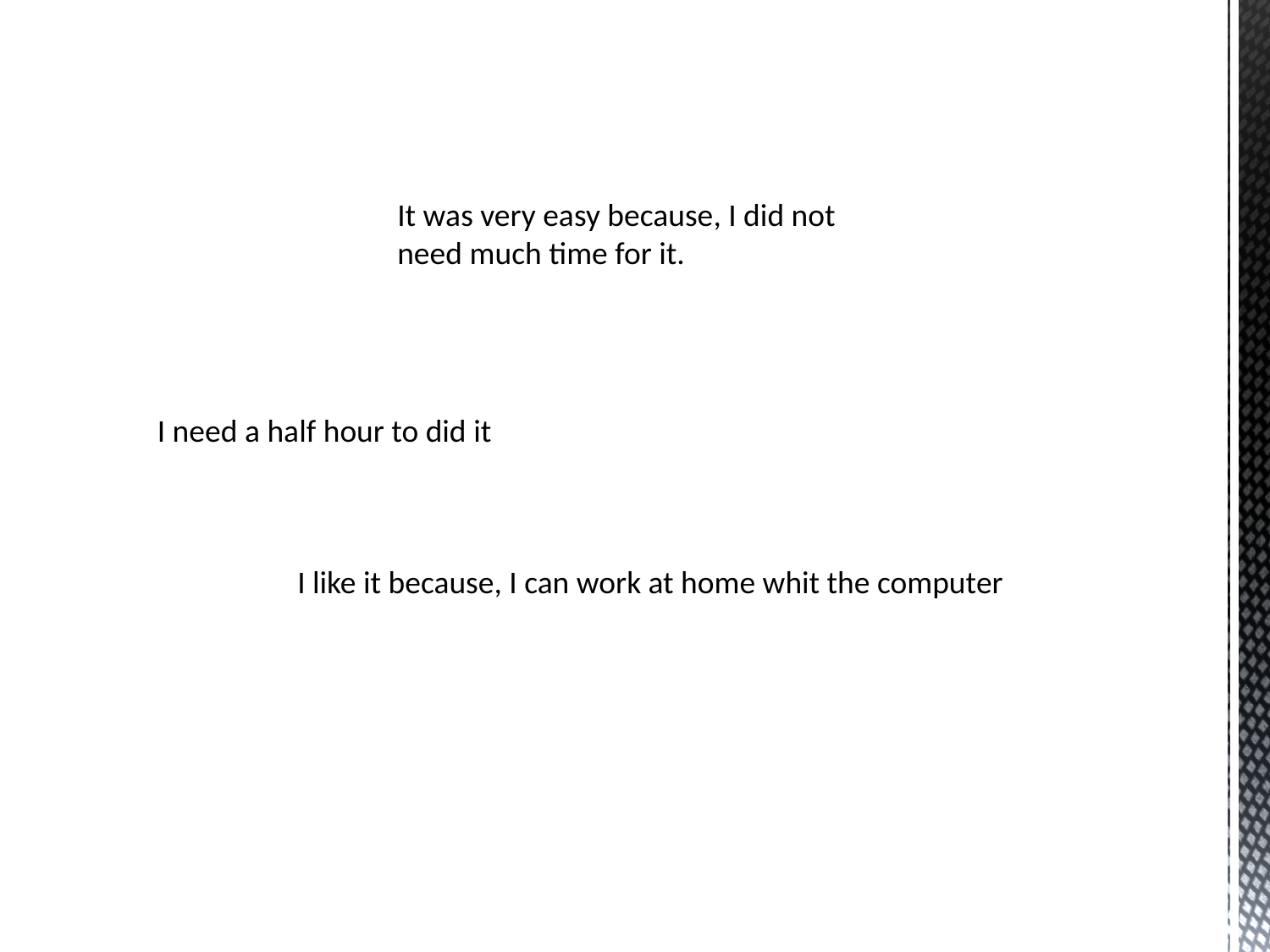

It was very easy because, I did not need much time for it.
I need a half hour to did it
I like it because, I can work at home whit the computer